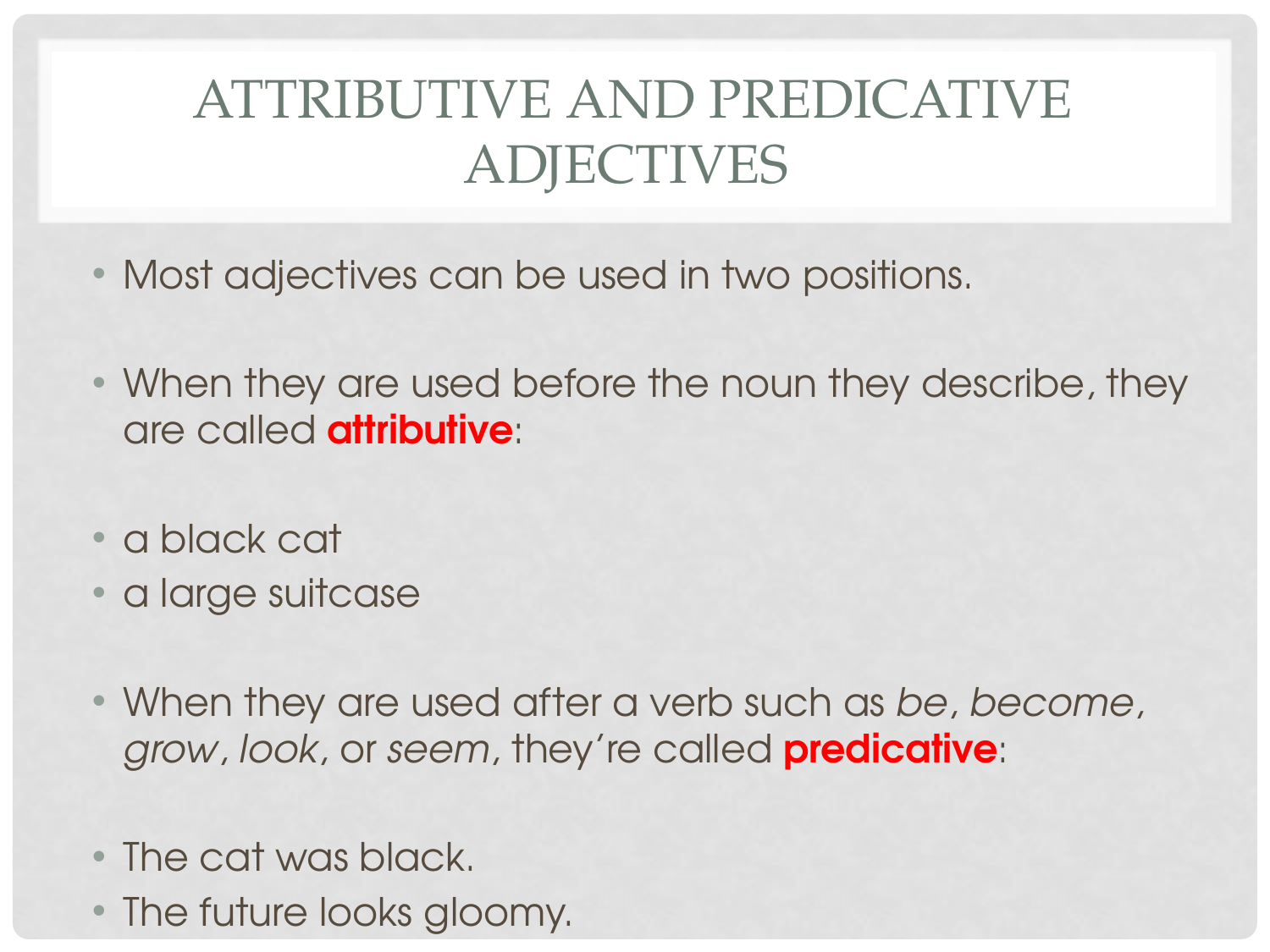

# attributive and predicative adjectives
Most adjectives can be used in two positions.

When they are used before the noun they describe, they are called attributive:

a black cat
a large suitcase

When they are used after a verb such as be, become, grow, look, or seem, they’re called predicative:

The cat was black.
The future looks gloomy.